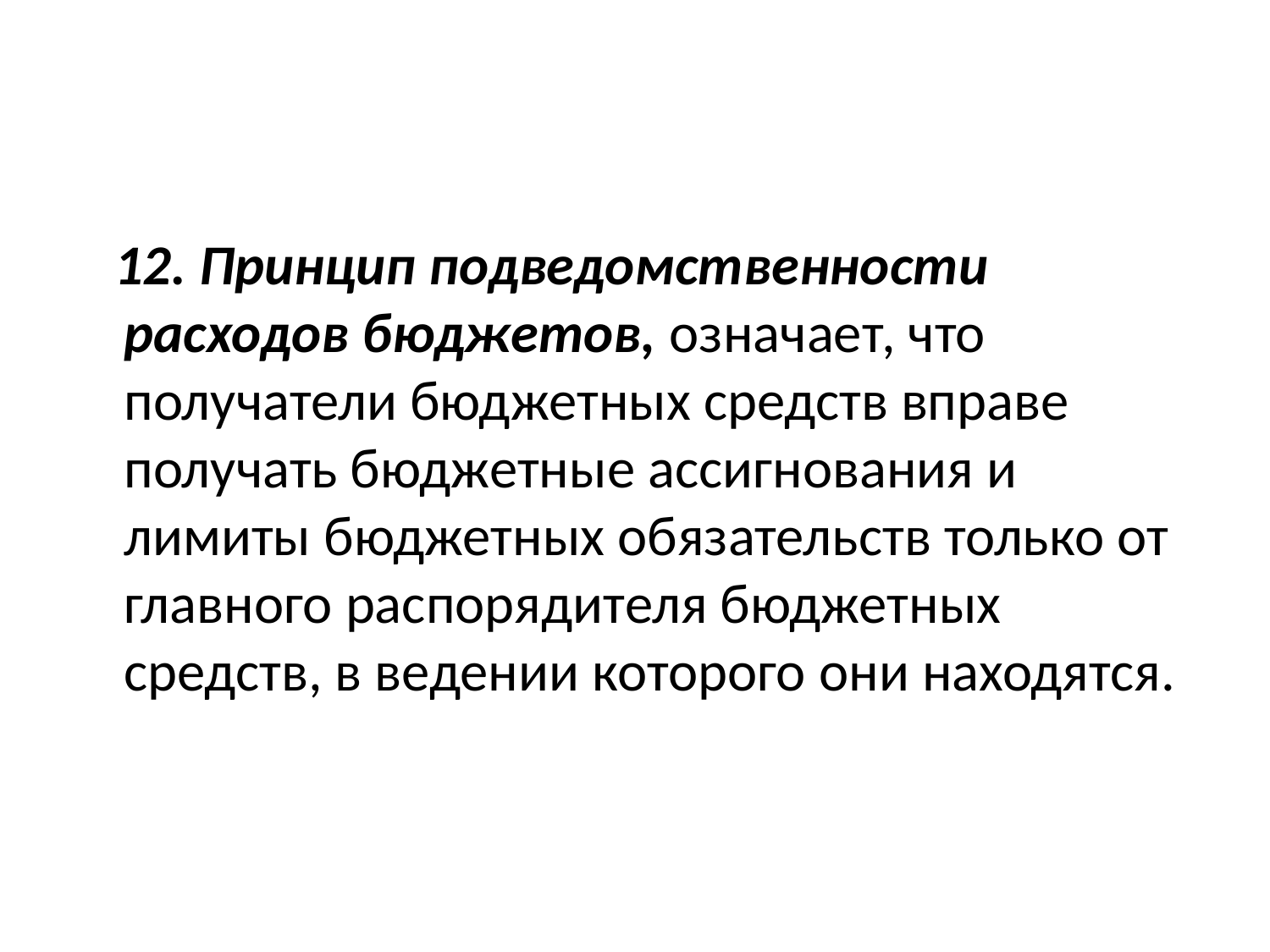

#
   12. Принцип подведомственности расходов бюджетов, означает, что получатели бюджетных средств вправе получать бюджетные ассигнования и лимиты бюджетных обязательств только от главного распорядителя бюджетных средств, в ведении которого они находятся.